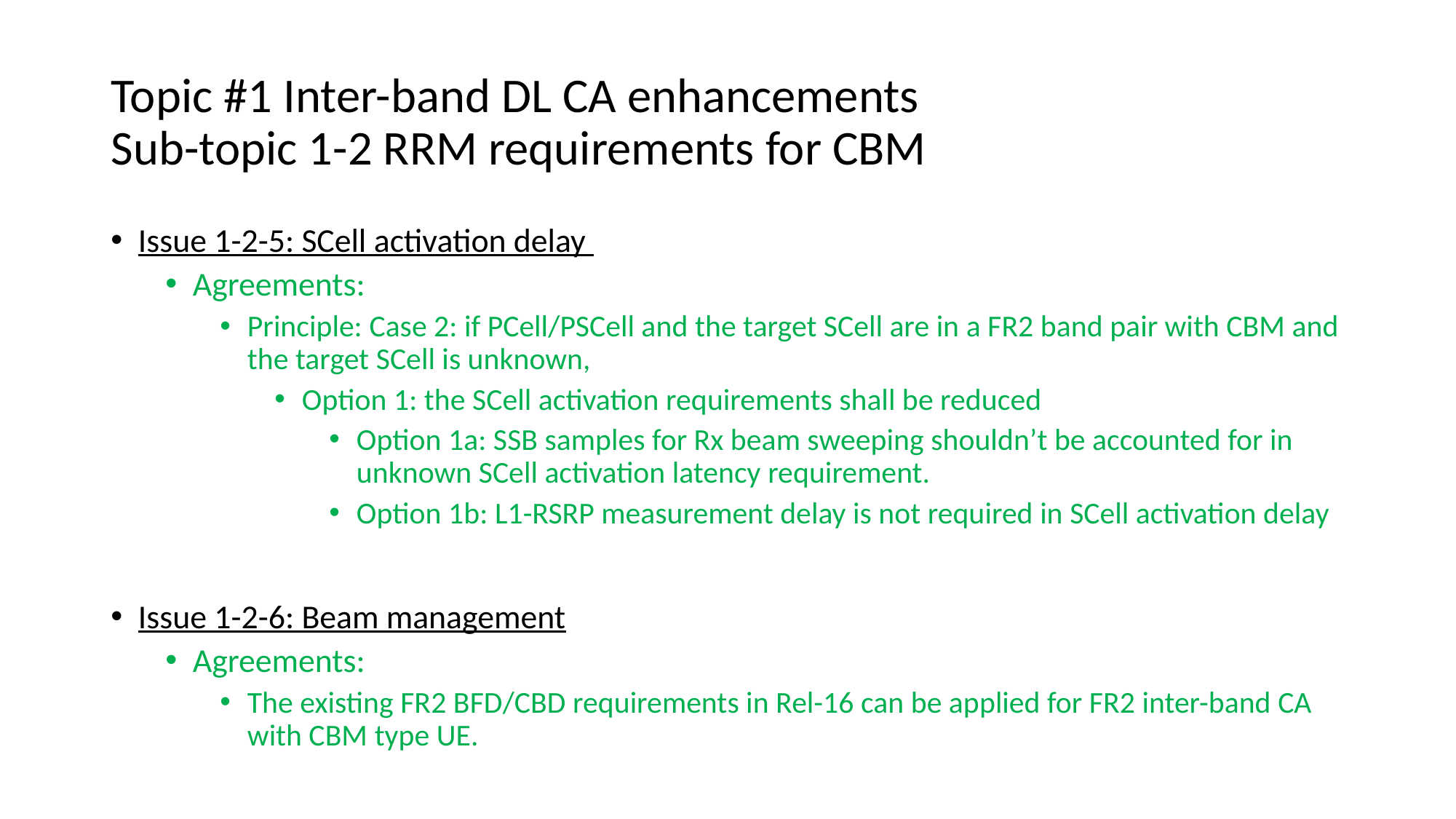

# Topic #1 Inter-band DL CA enhancements Sub-topic 1-2 RRM requirements for CBM
Issue 1-2-5: SCell activation delay
Agreements:
Principle: Case 2: if PCell/PSCell and the target SCell are in a FR2 band pair with CBM and the target SCell is unknown,
Option 1: the SCell activation requirements shall be reduced
Option 1a: SSB samples for Rx beam sweeping shouldn’t be accounted for in unknown SCell activation latency requirement.
Option 1b: L1-RSRP measurement delay is not required in SCell activation delay

Issue 1-2-6: Beam management
Agreements:
The existing FR2 BFD/CBD requirements in Rel-16 can be applied for FR2 inter-band CA with CBM type UE.